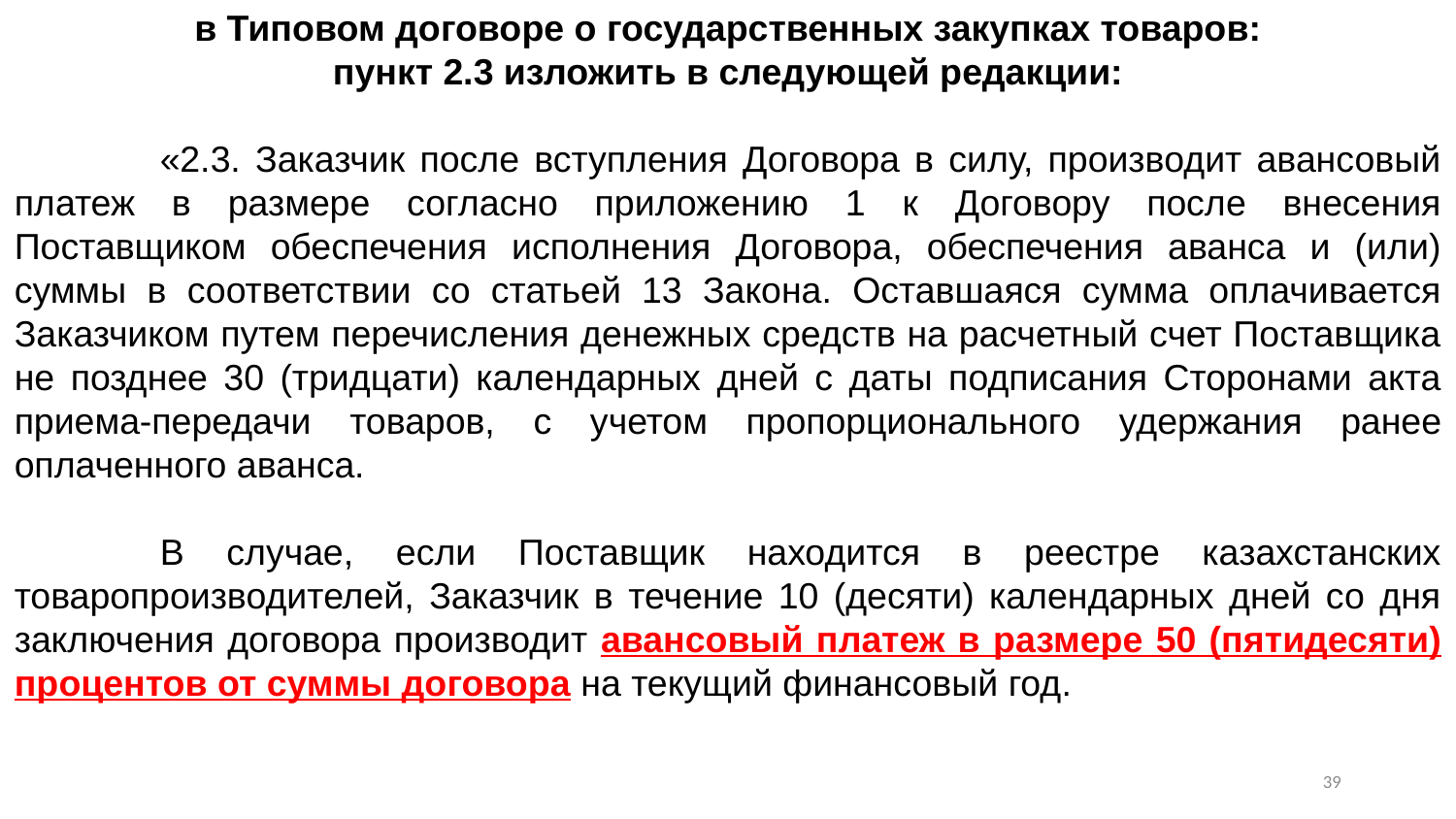

в Типовом договоре о государственных закупках товаров:
пункт 2.3 изложить в следующей редакции:

	«2.3. Заказчик после вступления Договора в силу, производит авансовый платеж в размере согласно приложению 1 к Договору после внесения Поставщиком обеспечения исполнения Договора, обеспечения аванса и (или) суммы в соответствии со статьей 13 Закона. Оставшаяся сумма оплачивается Заказчиком путем перечисления денежных средств на расчетный счет Поставщика не позднее 30 (тридцати) календарных дней с даты подписания Сторонами акта приема-передачи товаров, с учетом пропорционального удержания ранее оплаченного аванса.

	В случае, если Поставщик находится в реестре казахстанских товаропроизводителей, Заказчик в течение 10 (десяти) календарных дней со дня заключения договора производит авансовый платеж в размере 50 (пятидесяти) процентов от суммы договора на текущий финансовый год.
39